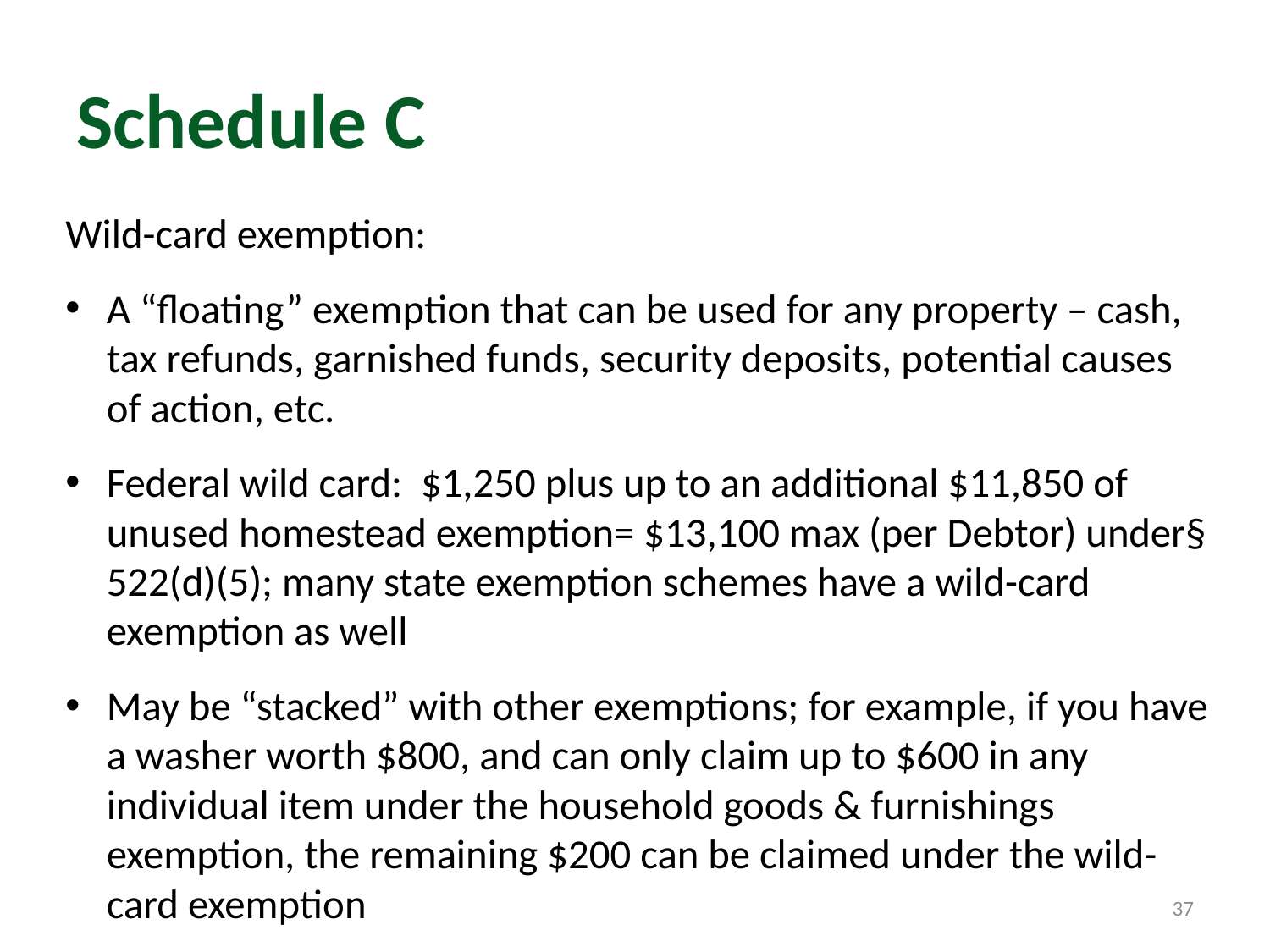

# Schedule C
Wild-card exemption:
A “floating” exemption that can be used for any property – cash, tax refunds, garnished funds, security deposits, potential causes of action, etc.
Federal wild card:  $1,250 plus up to an additional $11,850 of unused homestead exemption= $13,100 max (per Debtor) under§ 522(d)(5); many state exemption schemes have a wild-card exemption as well
May be “stacked” with other exemptions; for example, if you have a washer worth $800, and can only claim up to $600 in any individual item under the household goods & furnishings exemption, the remaining $200 can be claimed under the wild-card exemption
37